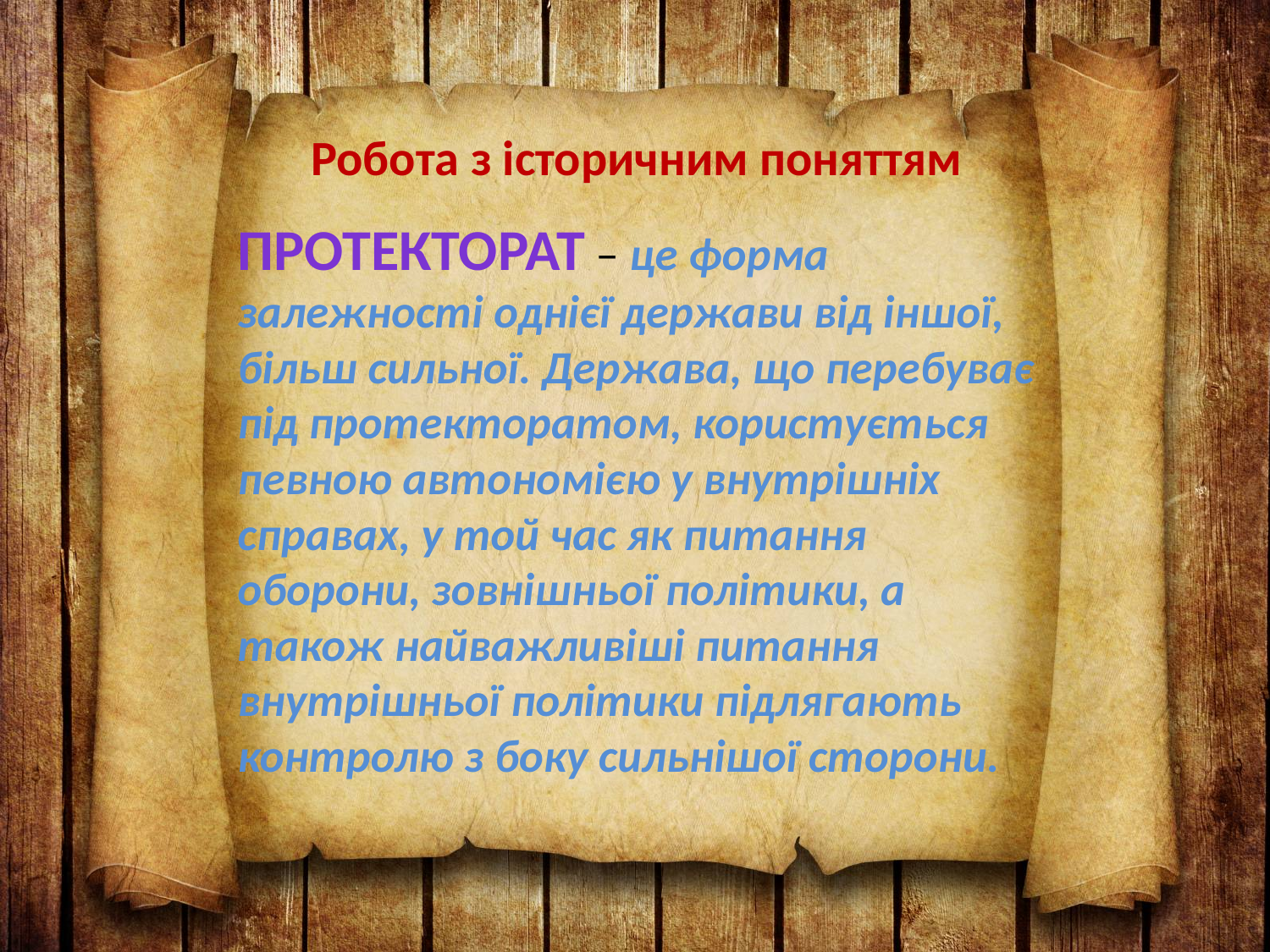

# Робота з історичним поняттям
Протекторат – це форма залежності однієї держави від іншої, більш сильної. Держава, що перебуває під протекторатом, користується певною автономією у внутрішніх справах, у той час як питання оборони, зовнішньої політики, а також найважливіші питання внутрішньої політики підлягають контролю з боку сильнішої сторони.